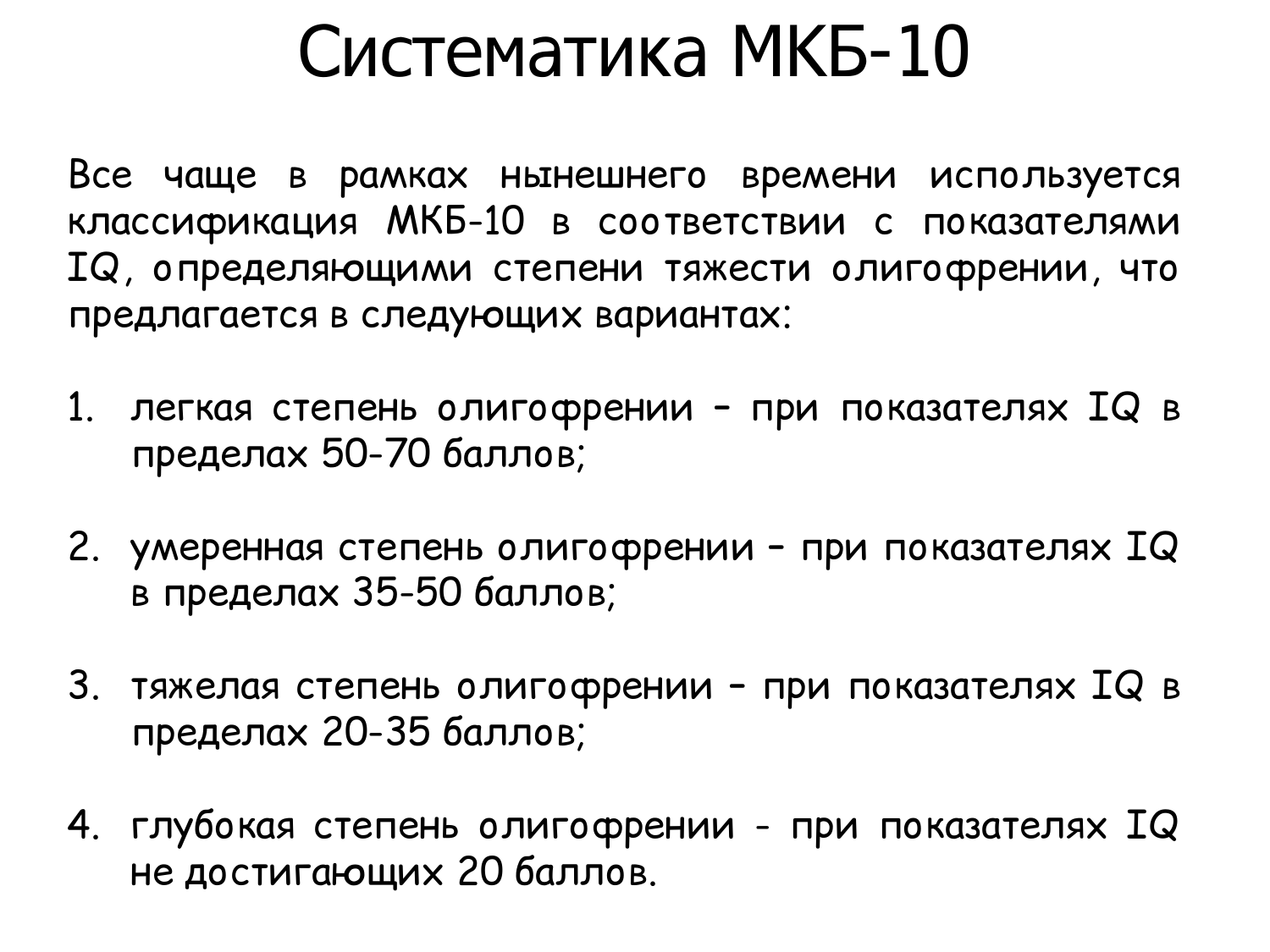

Систематика МКБ-10
Все чаще в рамках нынешнего времени используется классификация МКБ-10 в соответствии с показателями IQ, определяющими степени тяжести олигофрении, что предлагается в следующих вариантах:

легкая степень олигофрении – при показателях IQ в пределах 50-70 баллов;

умеренная степень олигофрении – при показателях IQ в пределах 35-50 баллов;

тяжелая степень олигофрении – при показателях IQ в пределах 20-35 баллов;

глубокая степень олигофрении - при показателях IQ не достигающих 20 баллов.